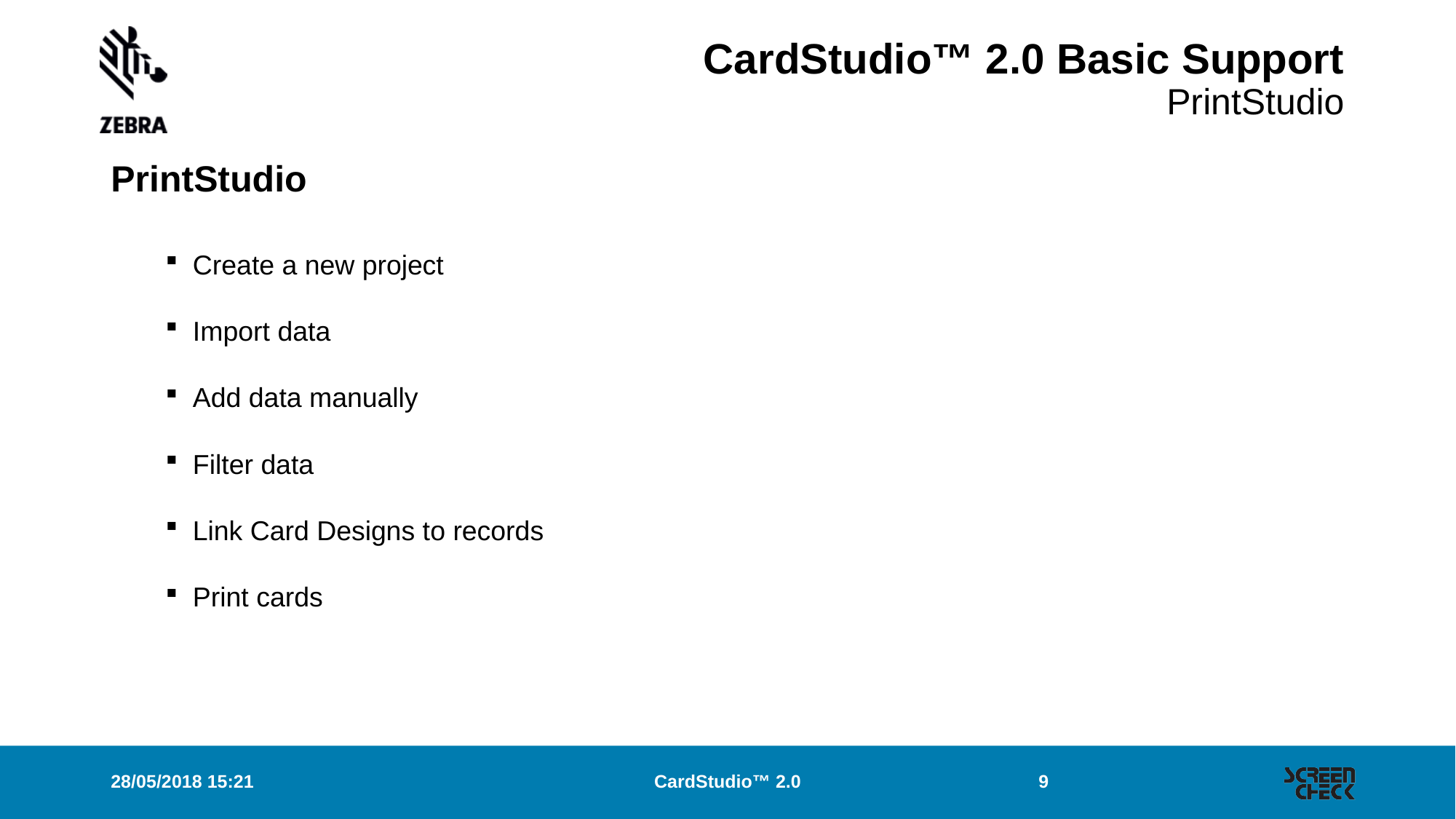

# CardStudio™ 2.0 Basic Support PrintStudio
PrintStudio
Create a new project
Import data
Add data manually
Filter data
Link Card Designs to records
Print cards
28/05/2018 15:21
CardStudio™ 2.0
9